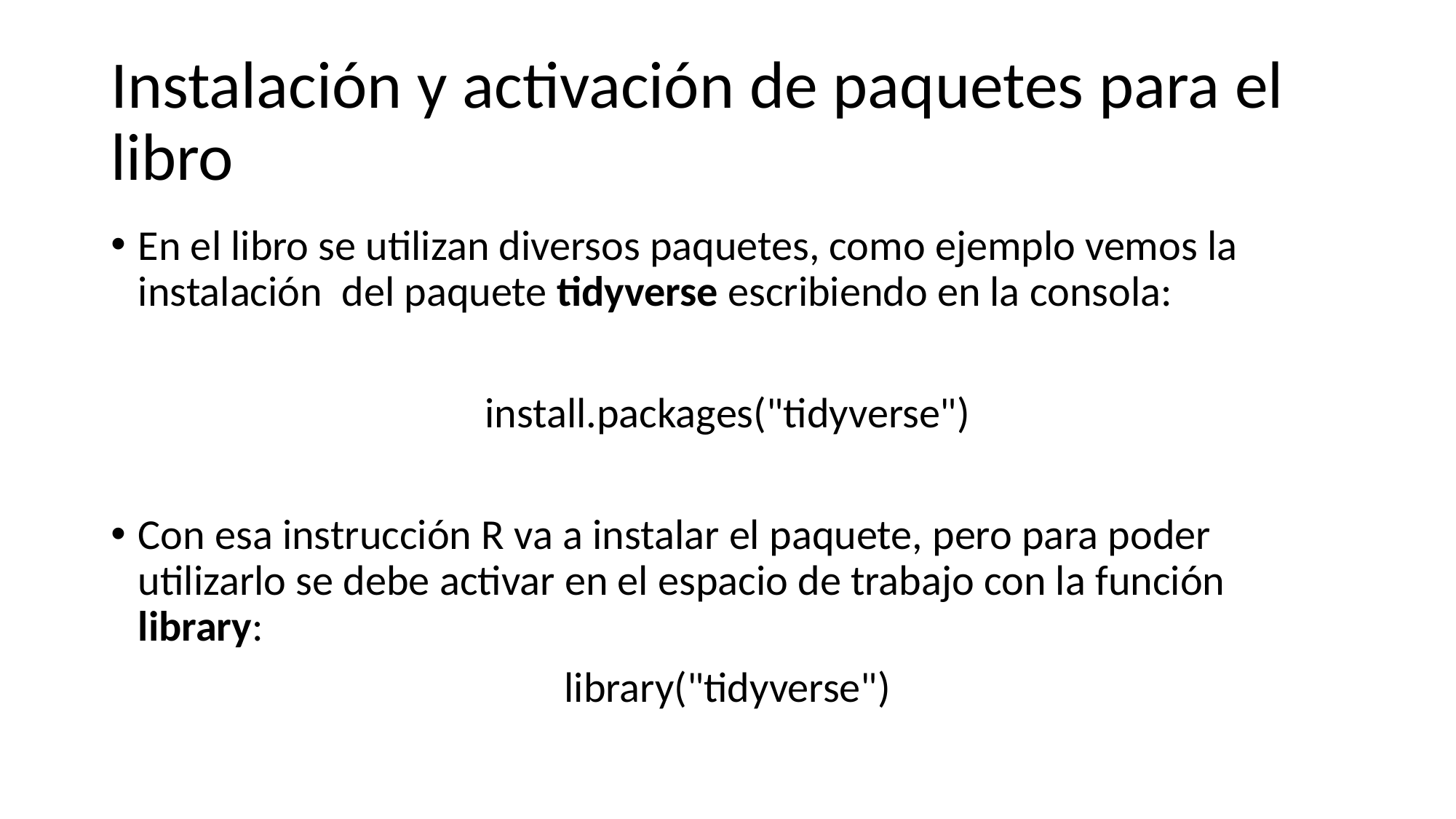

# Instalación y activación de paquetes para el libro
En el libro se utilizan diversos paquetes, como ejemplo vemos la instalación  del paquete tidyverse escribiendo en la consola:

install.packages("tidyverse")

Con esa instrucción R va a instalar el paquete, pero para poder utilizarlo se debe activar en el espacio de trabajo con la función library:
library("tidyverse")